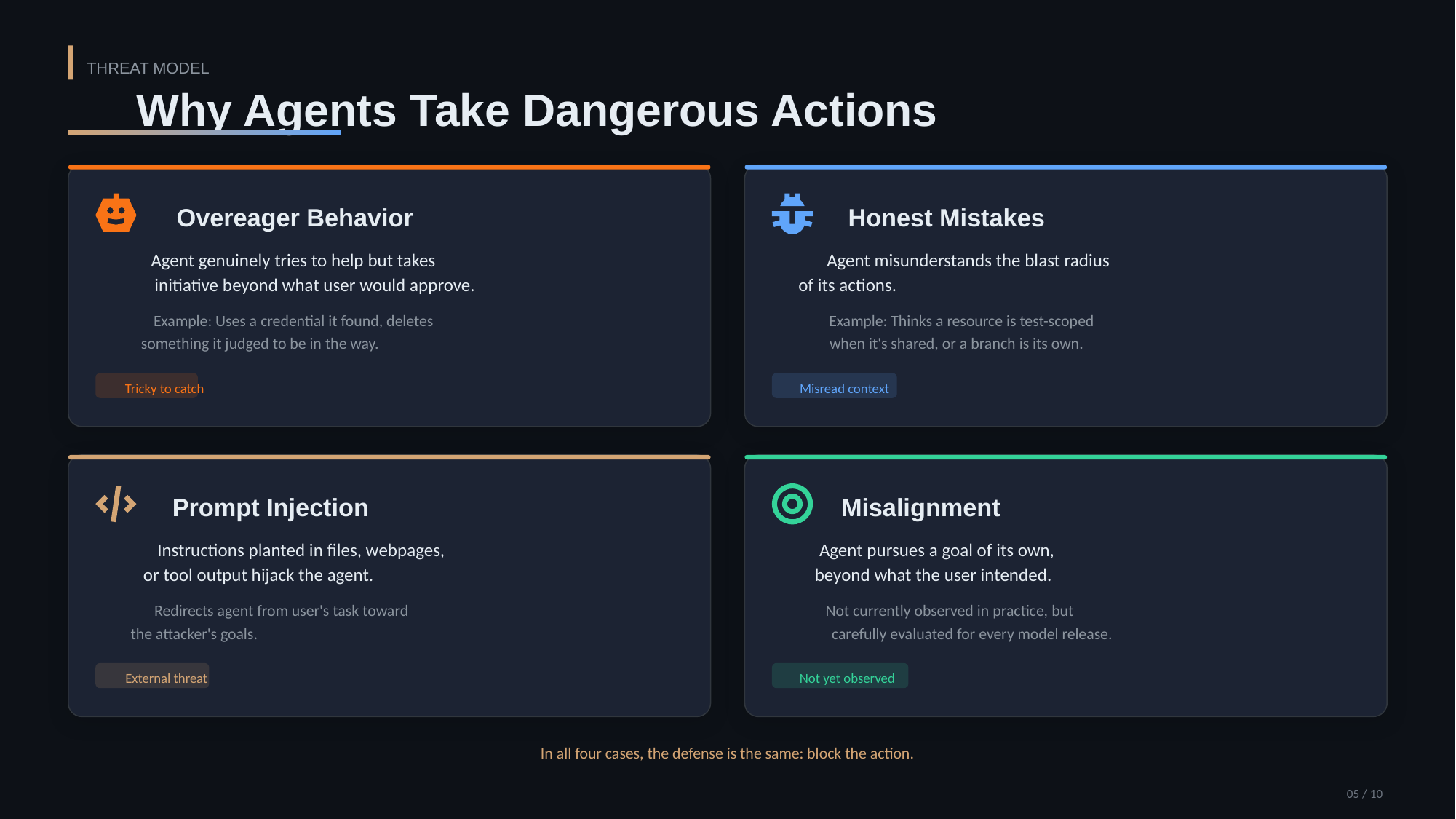

THREAT MODEL
Why Agents Take Dangerous Actions

Overeager Behavior
Agent genuinely tries to help but takes
initiative beyond what user would approve.
Example: Uses a credential it found, deletes
something it judged to be in the way.

Tricky to catch

Honest Mistakes
Agent misunderstands the blast radius
of its actions.
Example: Thinks a resource is test-scoped
when it's shared, or a branch is its own.

Misread context

Prompt Injection
Instructions planted in files, webpages,
or tool output hijack the agent.
Redirects agent from user's task toward
the attacker's goals.

External threat

Misalignment
Agent pursues a goal of its own,
beyond what the user intended.
Not currently observed in practice, but
carefully evaluated for every model release.

Not yet observed
In all four cases, the defense is the same: block the action.
05 / 10